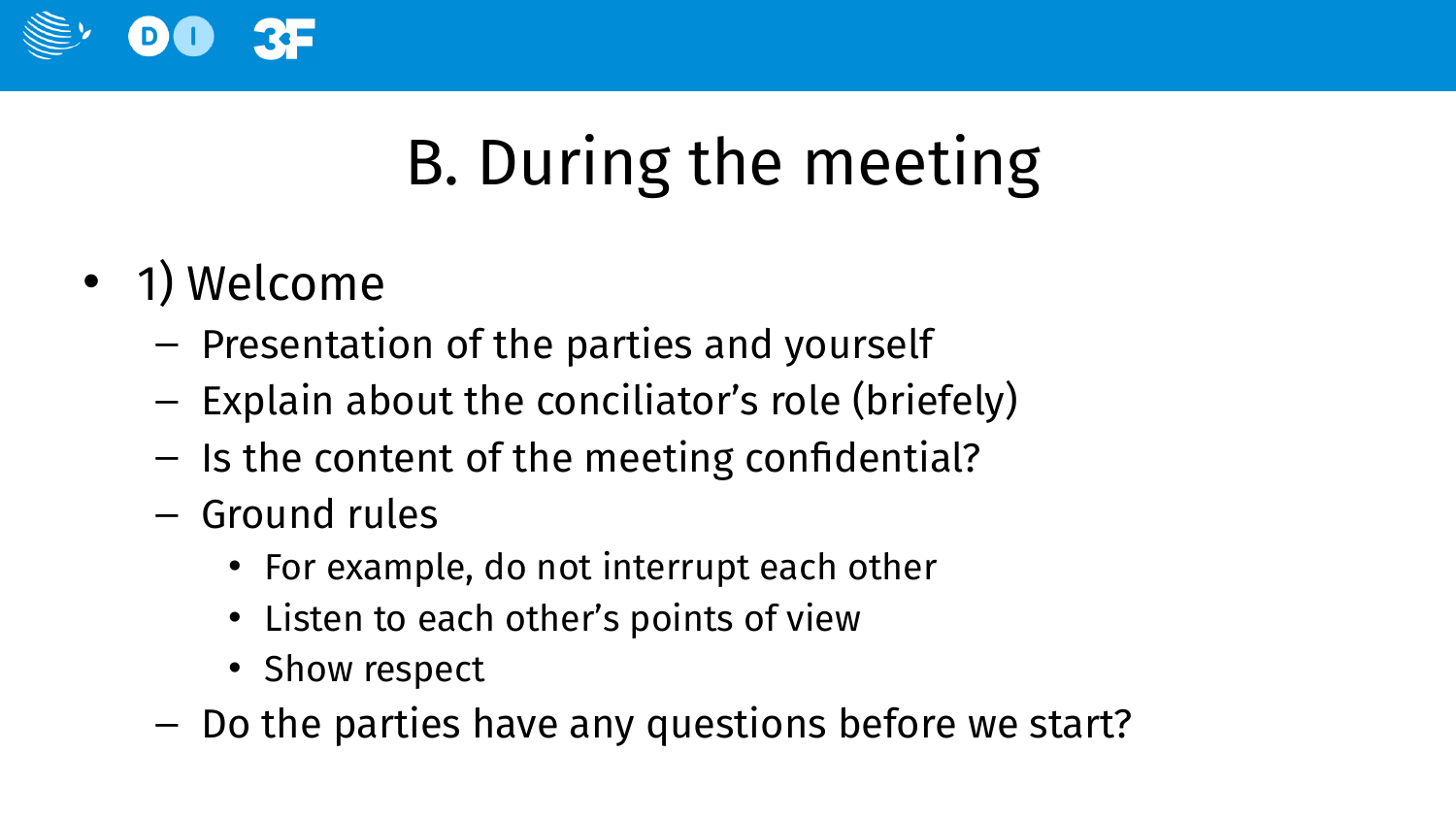

# B. During the meeting
1) Welcome
Presentation of the parties and yourself
Explain about the conciliator’s role (briefely)
Is the content of the meeting confidential?
Ground rules
For example, do not interrupt each other
Listen to each other’s points of view
Show respect
Do the parties have any questions before we start?